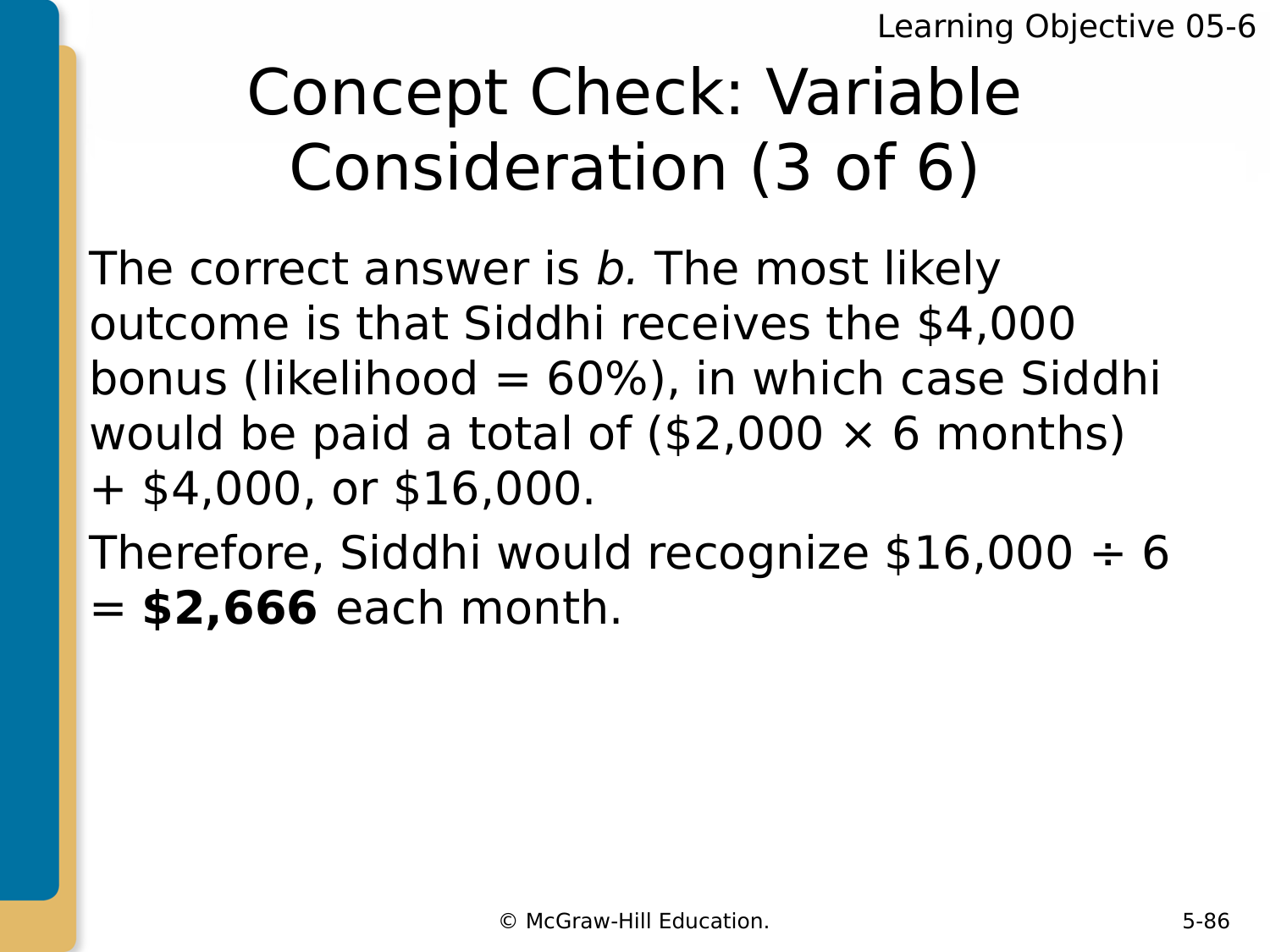

Learning Objective 05-6
# Concept Check: Variable Consideration (3 of 6)
The correct answer is b. The most likely outcome is that Siddhi receives the $4,000 bonus (likelihood = 60%), in which case Siddhi would be paid a total of ($2,000 × 6 months) + $4,000, or $16,000.
Therefore, Siddhi would recognize $16,000 ÷ 6 = $2,666 each month.